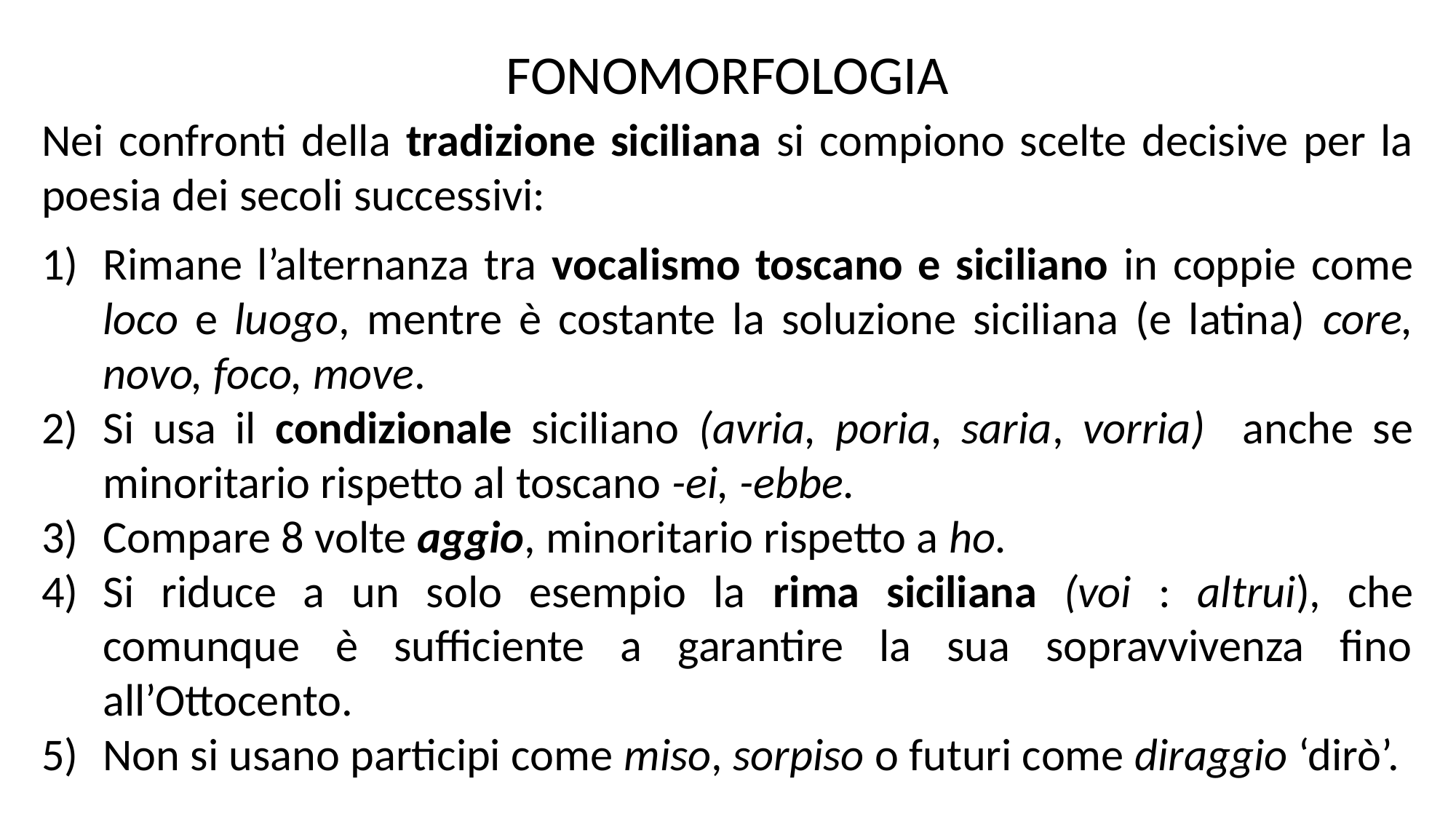

FONOMORFOLOGIA
Nei confronti della tradizione siciliana si compiono scelte decisive per la poesia dei secoli successivi:

Rimane l’alternanza tra vocalismo toscano e siciliano in coppie come loco e luogo, mentre è costante la soluzione siciliana (e latina) core, novo, foco, move.
Si usa il condizionale siciliano (avria, poria, saria, vorria)  anche se minoritario rispetto al toscano -ei, -ebbe.
Compare 8 volte aggio, minoritario rispetto a ho.
Si riduce a un solo esempio la rima siciliana (voi : altrui), che comunque è sufficiente a garantire la sua sopravvivenza fino all’Ottocento.
Non si usano participi come miso, sorpiso o futuri come diraggio ‘dirò’.